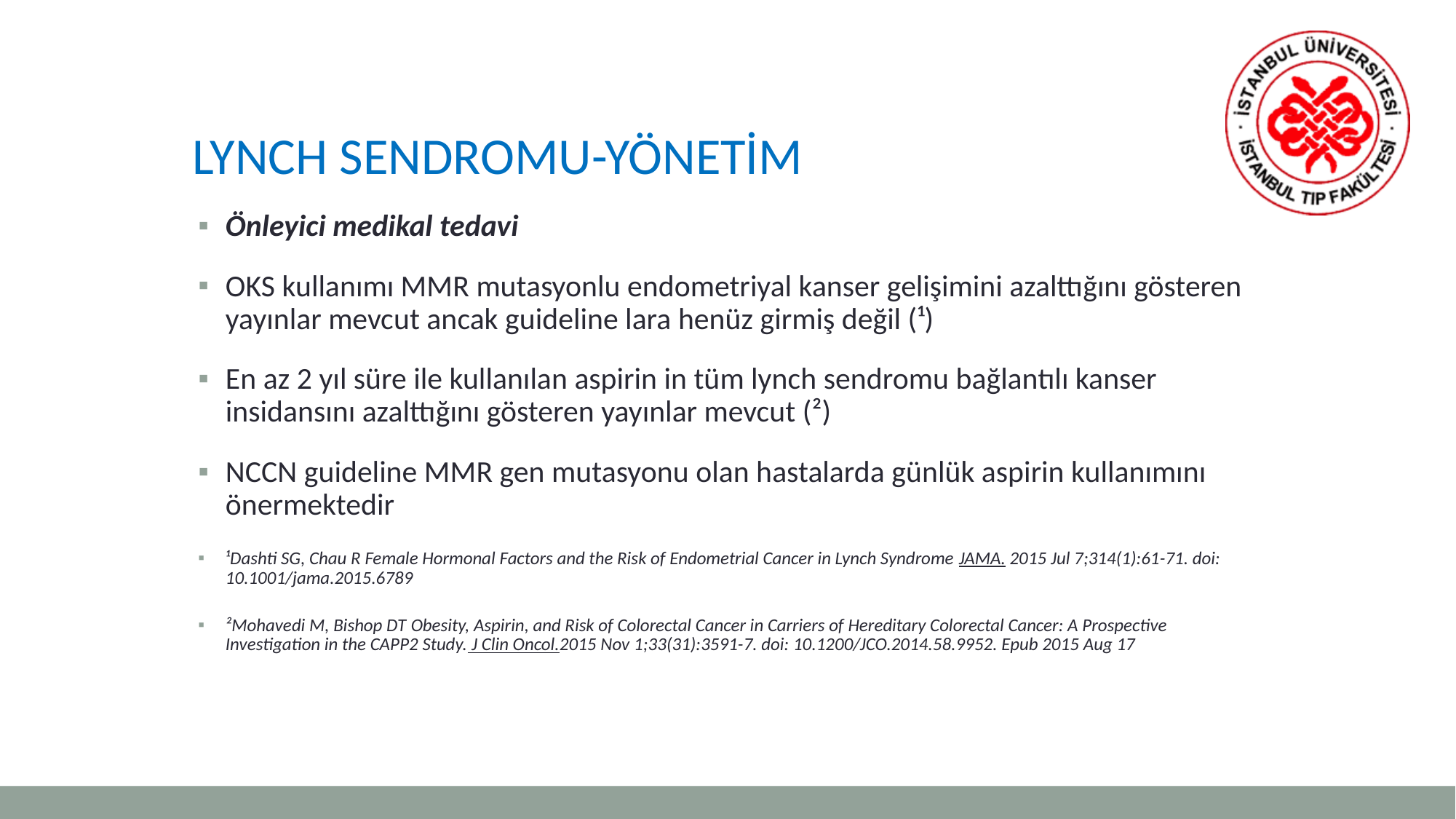

# Lynch sendromu-yönetim
Önleyici medikal tedavi
OKS kullanımı MMR mutasyonlu endometriyal kanser gelişimini azalttığını gösteren yayınlar mevcut ancak guideline lara henüz girmiş değil (¹)
En az 2 yıl süre ile kullanılan aspirin in tüm lynch sendromu bağlantılı kanser insidansını azalttığını gösteren yayınlar mevcut (²)
NCCN guideline MMR gen mutasyonu olan hastalarda günlük aspirin kullanımını önermektedir
¹Dashti SG, Chau R Female Hormonal Factors and the Risk of Endometrial Cancer in Lynch Syndrome JAMA. 2015 Jul 7;314(1):61-71. doi: 10.1001/jama.2015.6789
²Mohavedi M, Bishop DT Obesity, Aspirin, and Risk of Colorectal Cancer in Carriers of Hereditary Colorectal Cancer: A Prospective Investigation in the CAPP2 Study. J Clin Oncol.2015 Nov 1;33(31):3591-7. doi: 10.1200/JCO.2014.58.9952. Epub 2015 Aug 17